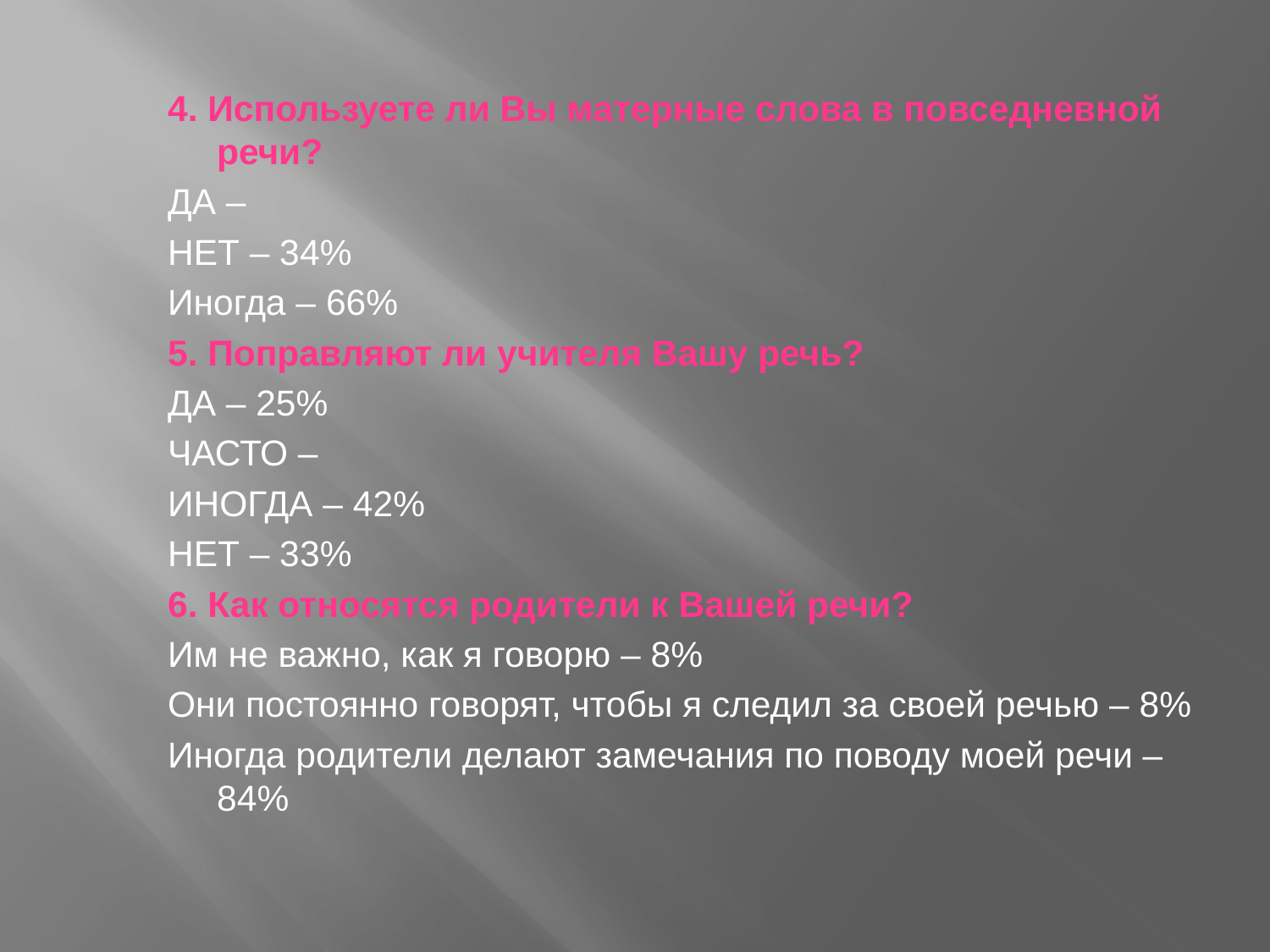

#
4. Используете ли Вы матерные слова в повседневной речи?
ДА –
НЕТ – 34%
Иногда – 66%
5. Поправляют ли учителя Вашу речь?
ДА – 25%
ЧАСТО –
ИНОГДА – 42%
НЕТ – 33%
6. Как относятся родители к Вашей речи?
Им не важно, как я говорю – 8%
Они постоянно говорят, чтобы я следил за своей речью – 8%
Иногда родители делают замечания по поводу моей речи – 84%